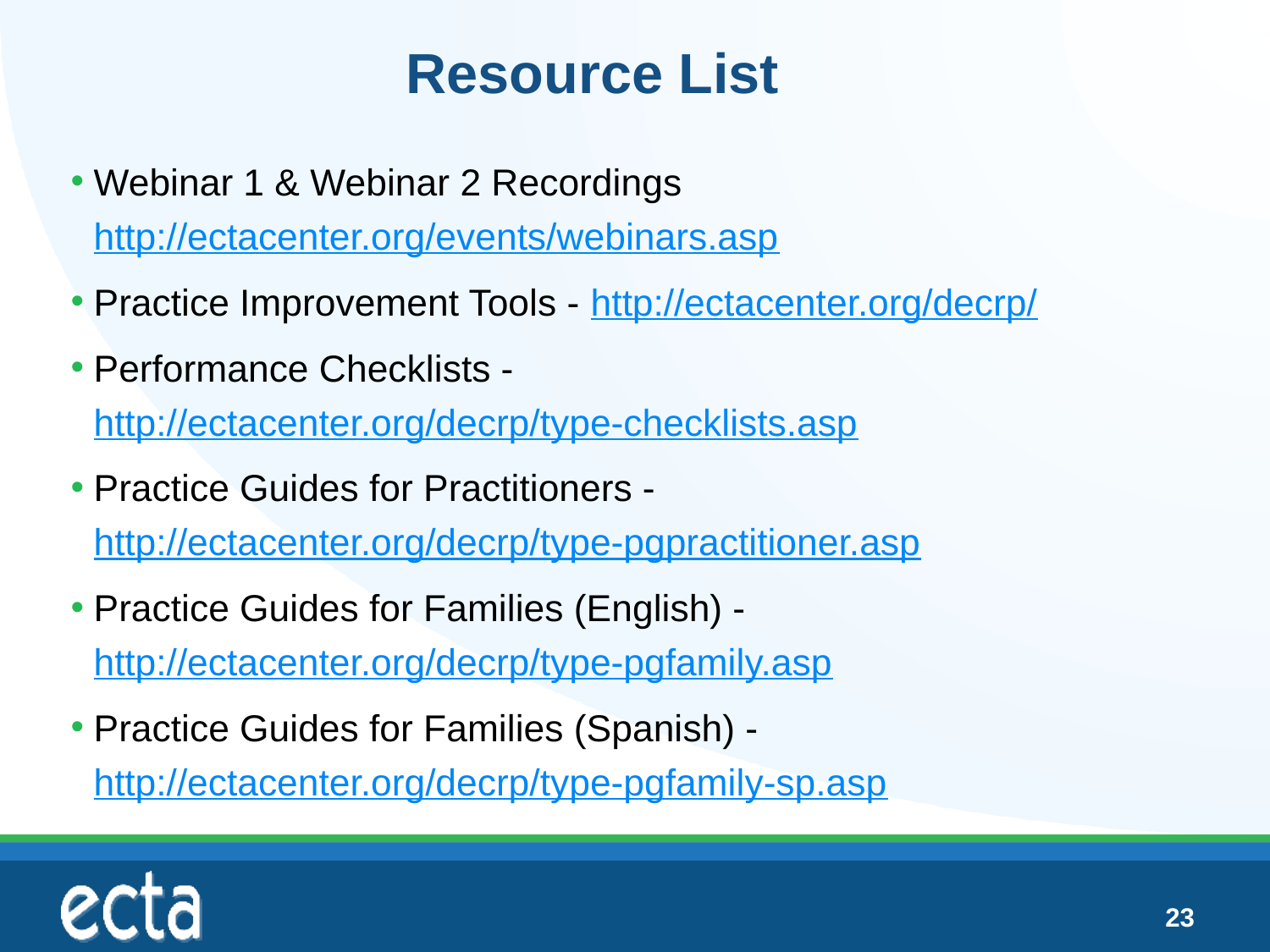

# Resource List
Webinar 1 & Webinar 2 Recordings
http://ectacenter.org/events/webinars.asp
Practice Improvement Tools - http://ectacenter.org/decrp/
Performance Checklists - http://ectacenter.org/decrp/type-checklists.asp
Practice Guides for Practitioners - http://ectacenter.org/decrp/type-pgpractitioner.asp
Practice Guides for Families (English) - http://ectacenter.org/decrp/type-pgfamily.asp
Practice Guides for Families (Spanish) - http://ectacenter.org/decrp/type-pgfamily-sp.asp
23